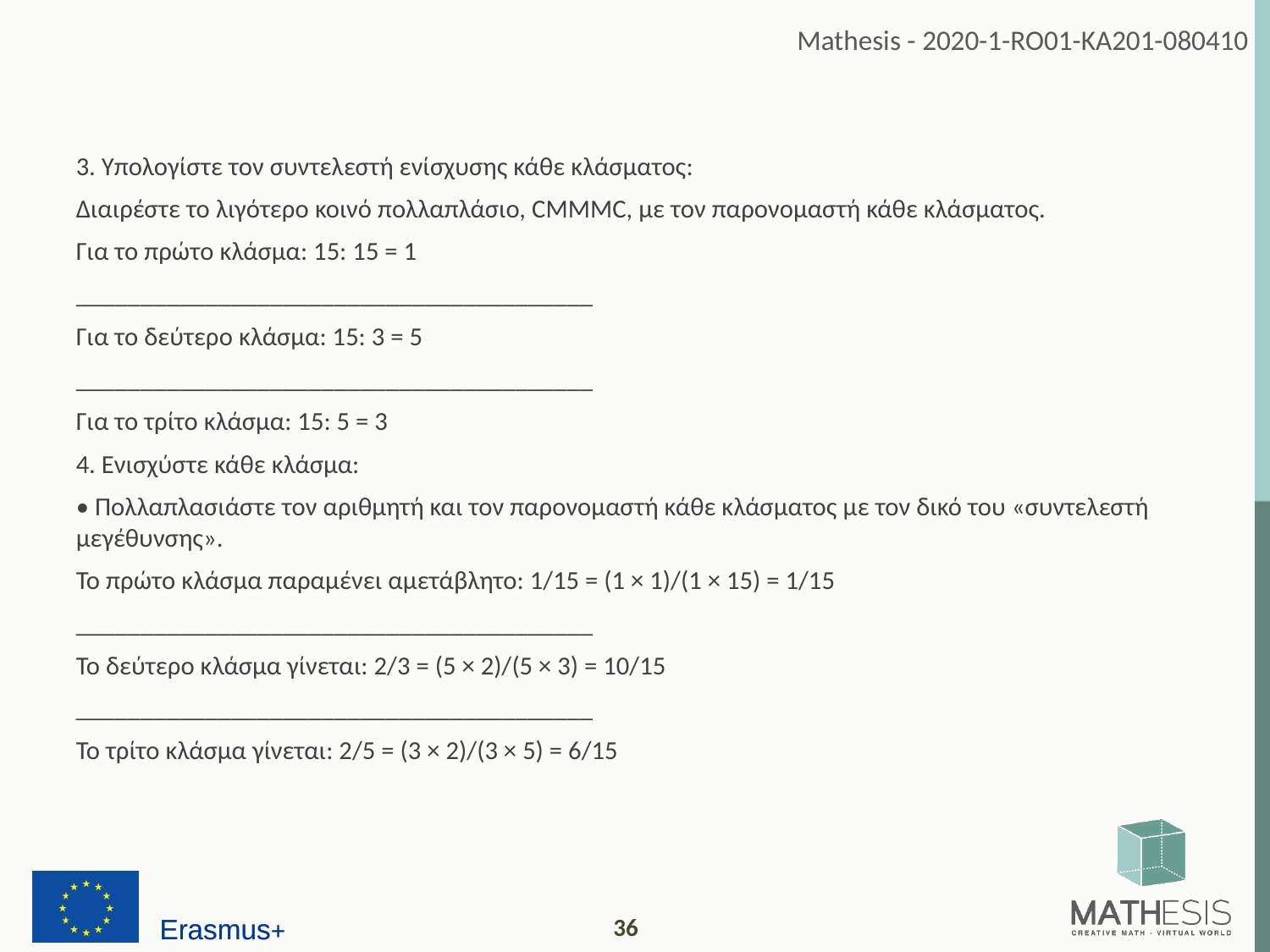

3. Υπολογίστε τον συντελεστή ενίσχυσης κάθε κλάσματος:
Διαιρέστε το λιγότερο κοινό πολλαπλάσιο, CMMMC, με τον παρονομαστή κάθε κλάσματος.
Για το πρώτο κλάσμα: 15: 15 = 1
________________________________________
Για το δεύτερο κλάσμα: 15: 3 = 5
________________________________________
Για το τρίτο κλάσμα: 15: 5 = 3
4. Ενισχύστε κάθε κλάσμα:
• Πολλαπλασιάστε τον αριθμητή και τον παρονομαστή κάθε κλάσματος με τον δικό του «συντελεστή μεγέθυνσης».
Το πρώτο κλάσμα παραμένει αμετάβλητο: 1/15 = (1 × 1)/(1 × 15) = 1/15
________________________________________
Το δεύτερο κλάσμα γίνεται: 2/3 = (5 × 2)/(5 × 3) = 10/15
________________________________________
Το τρίτο κλάσμα γίνεται: 2/5 = (3 × 2)/(3 × 5) = 6/15